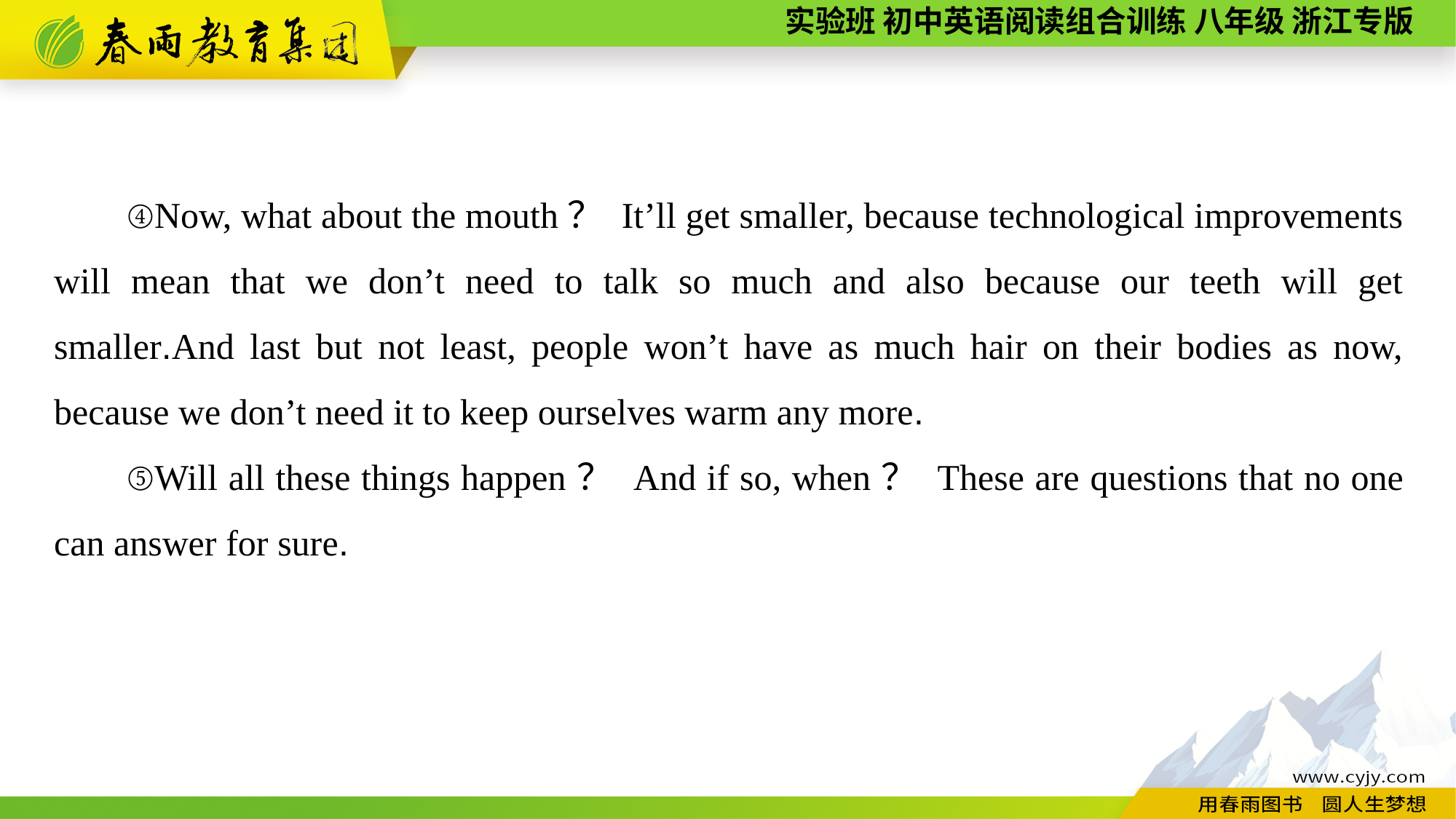

④Now, what about the mouth？ It’ll get smaller, because technological improvements will mean that we don’t need to talk so much and also because our teeth will get smaller.And last but not least, people won’t have as much hair on their bodies as now, because we don’t need it to keep ourselves warm any more.
⑤Will all these things happen？ And if so, when？ These are questions that no one can answer for sure.